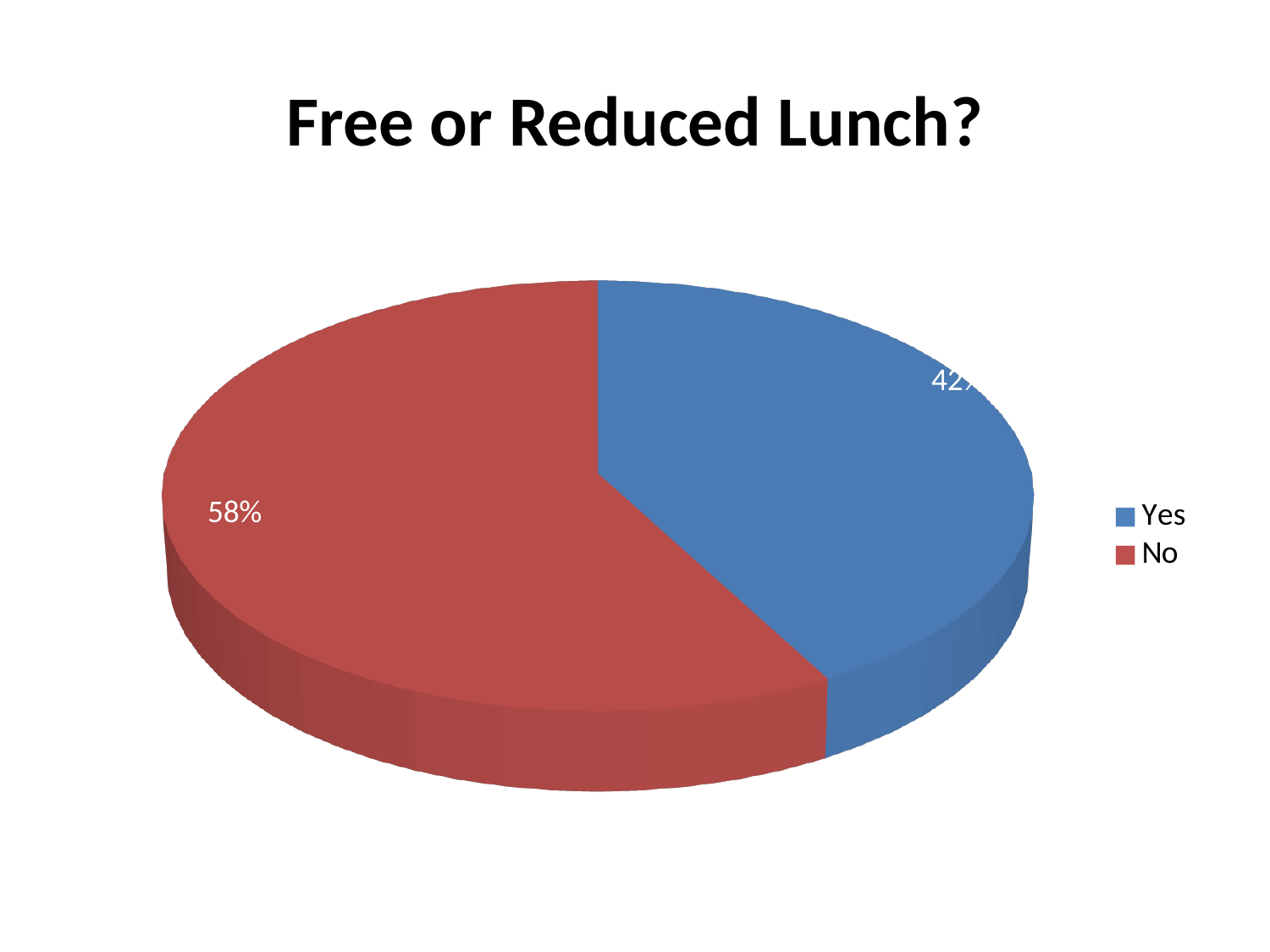

# Free or Reduced Lunch?

[unsupported chart]